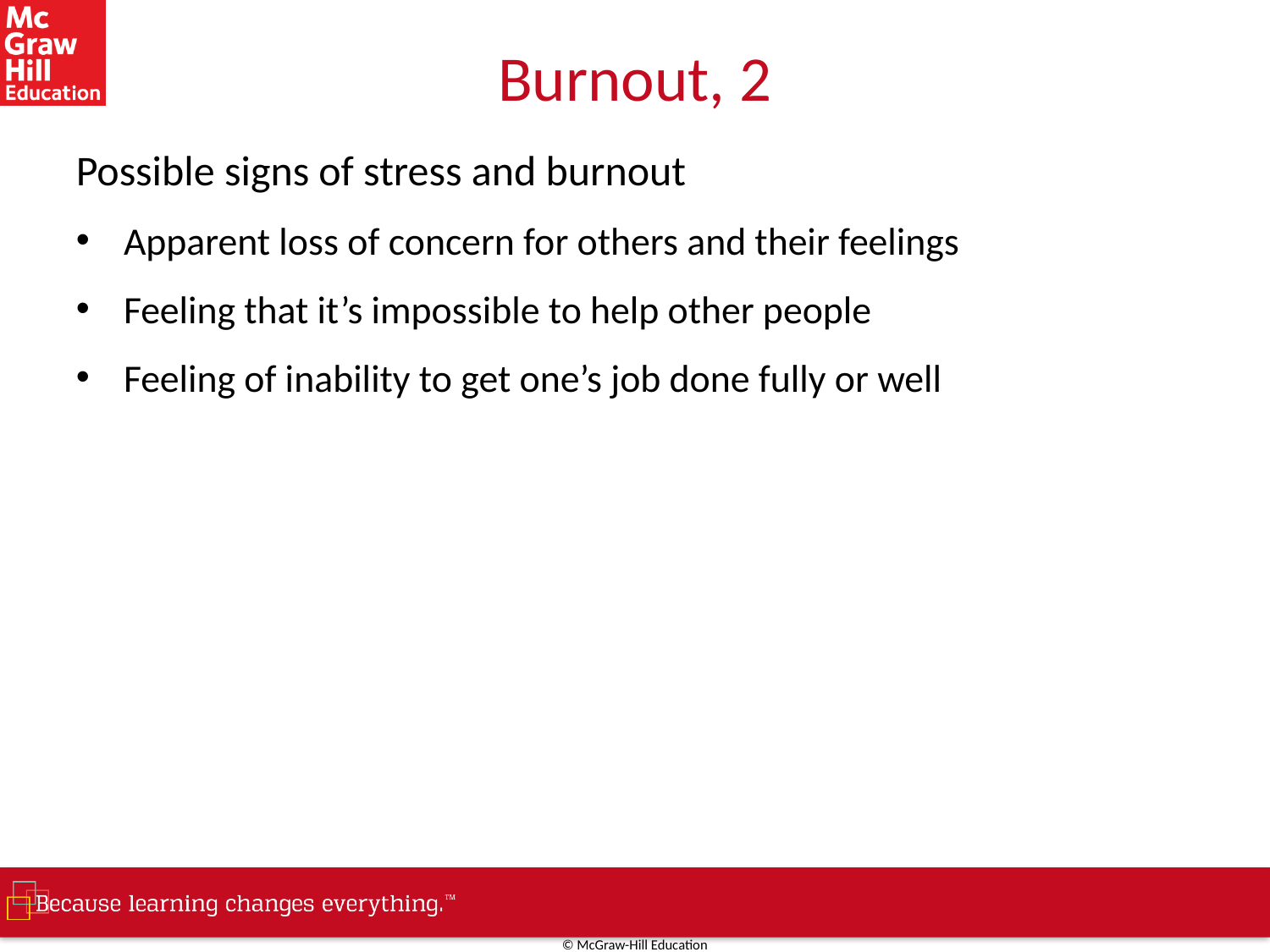

# Burnout, 2
Possible signs of stress and burnout
Apparent loss of concern for others and their feelings
Feeling that it’s impossible to help other people
Feeling of inability to get one’s job done fully or well